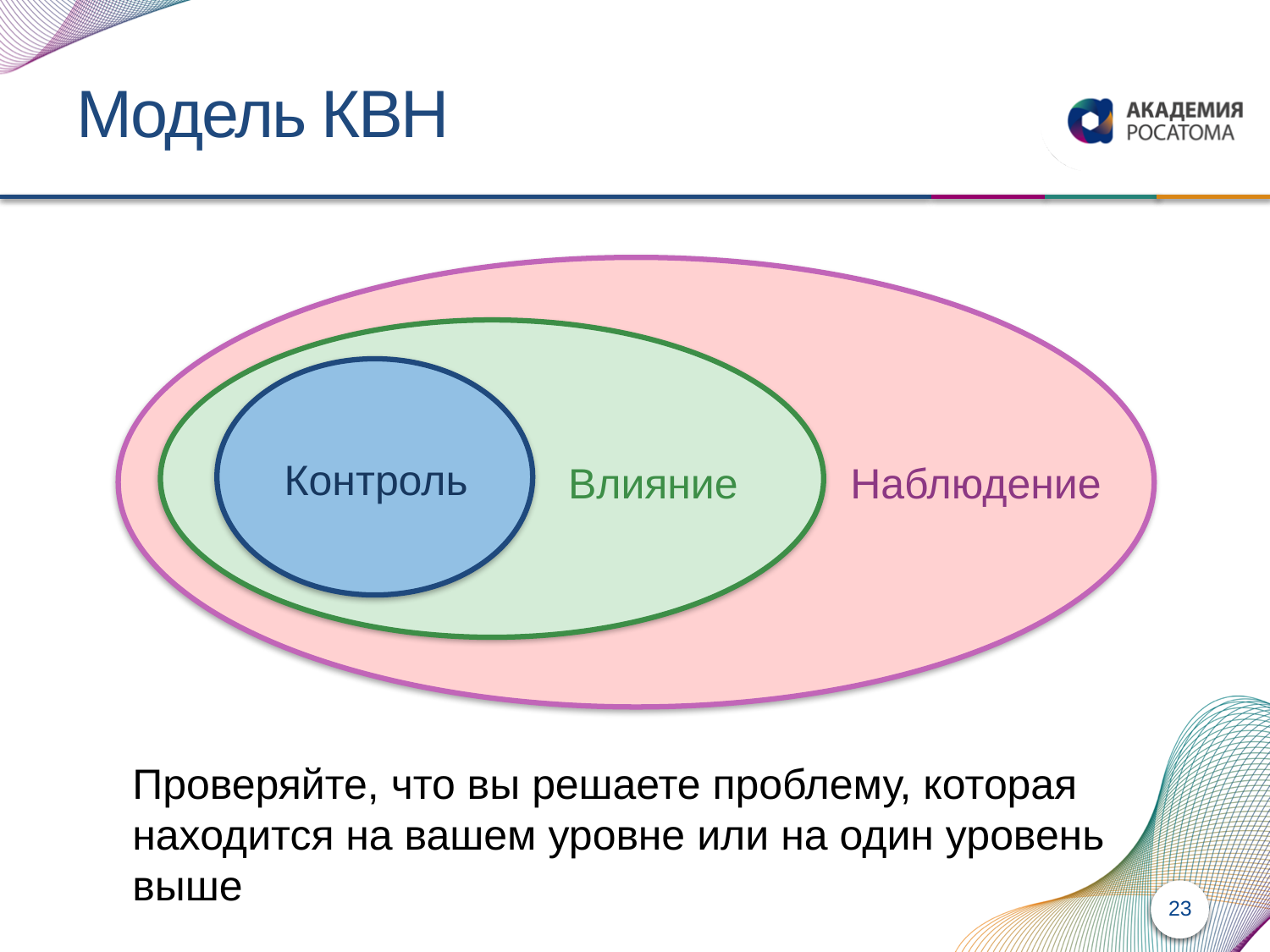

# Модель КВН

Контроль
Наблюдение
Влияние
Проверяйте, что вы решаете проблему, которая находится на вашем уровне или на один уровень выше
23